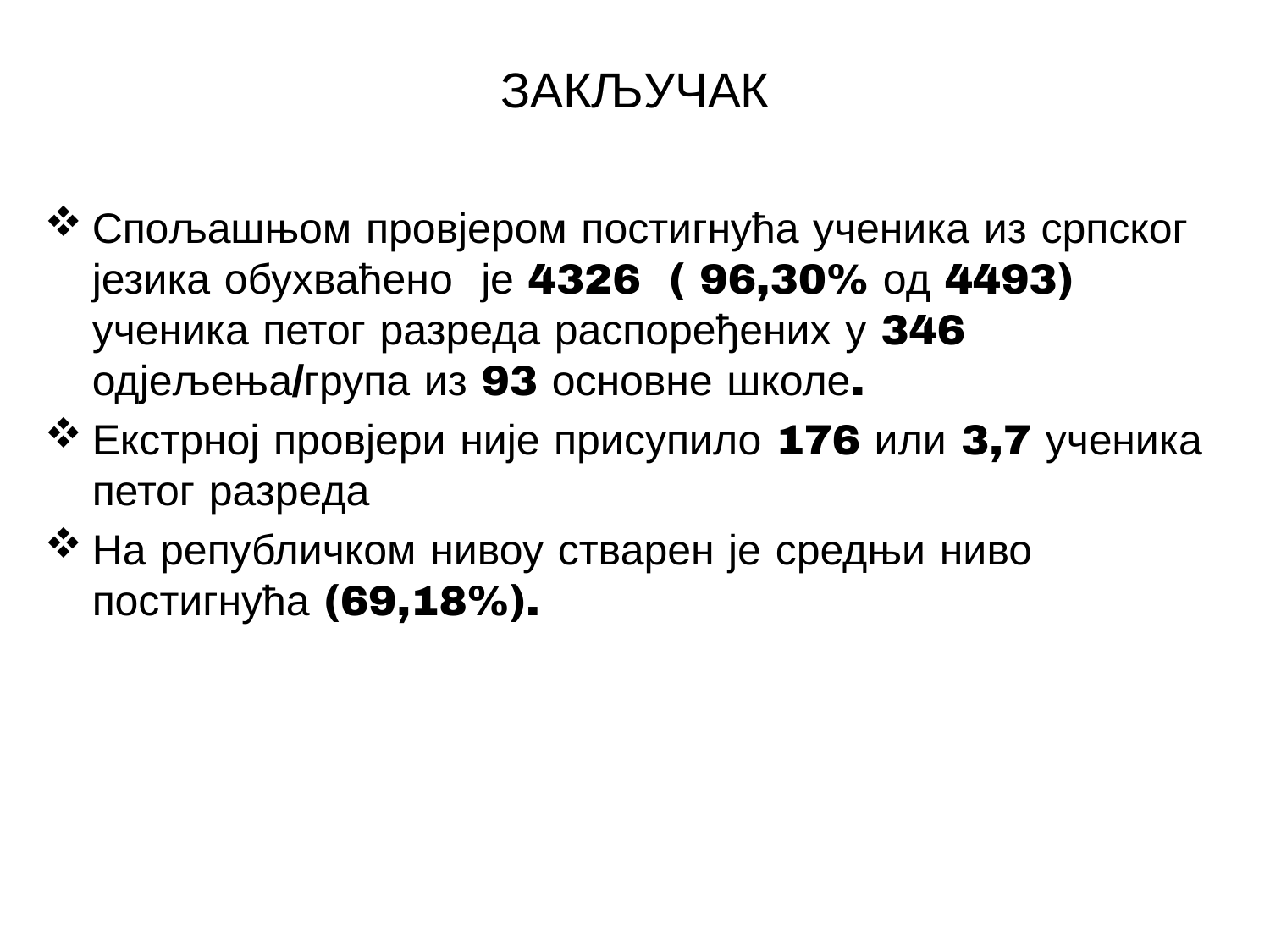

# ЗАКЉУЧАК

Спољашњом провјером постигнућа ученика из српског језика обухваћено  је 4326  ( 96,30% од 4493)  ученика петог разреда распоређених у 346 одјељења/група из 93 основне школе.
Екстрној провјери није присупило 176 или 3,7 ученика петог разреда
На републичком нивоу стварен је средњи ниво постигнућа (69,18%).